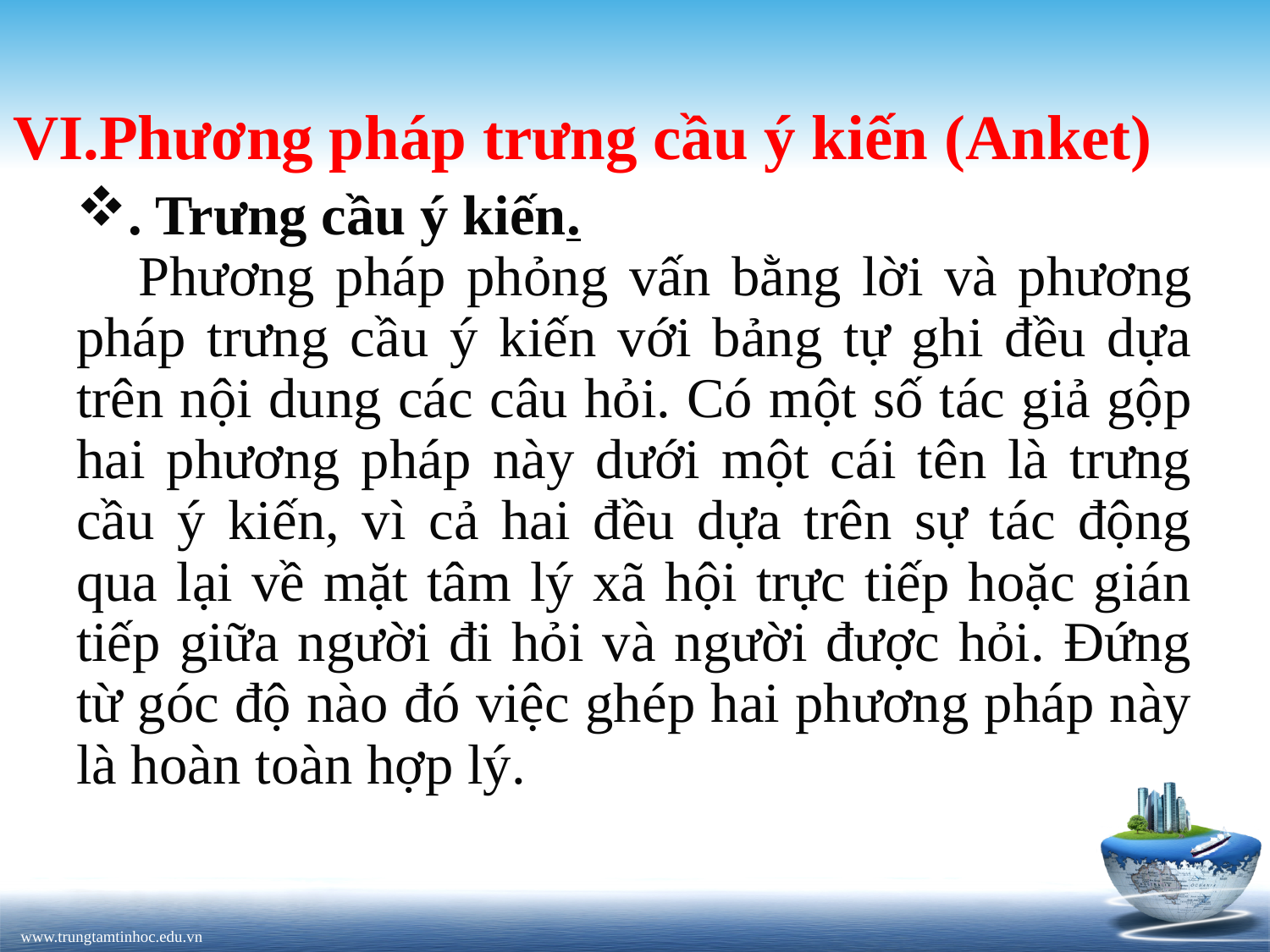

# VI.Phương pháp trưng cầu ý kiến (Anket)
. Trưng cầu ý kiến.
   Phương pháp phỏng vấn bằng lời và phương pháp trưng cầu ý kiến với bảng tự ghi đều dựa trên nội dung các câu hỏi. Có một số tác giả gộp hai phương pháp này dưới một cái tên là trưng cầu ý kiến, vì cả hai đều dựa trên sự tác động qua lại về mặt tâm lý xã hội trực tiếp hoặc gián tiếp giữa người đi hỏi và người được hỏi. Đứng từ góc độ nào đó việc ghép hai phương pháp này là hoàn toàn hợp lý.